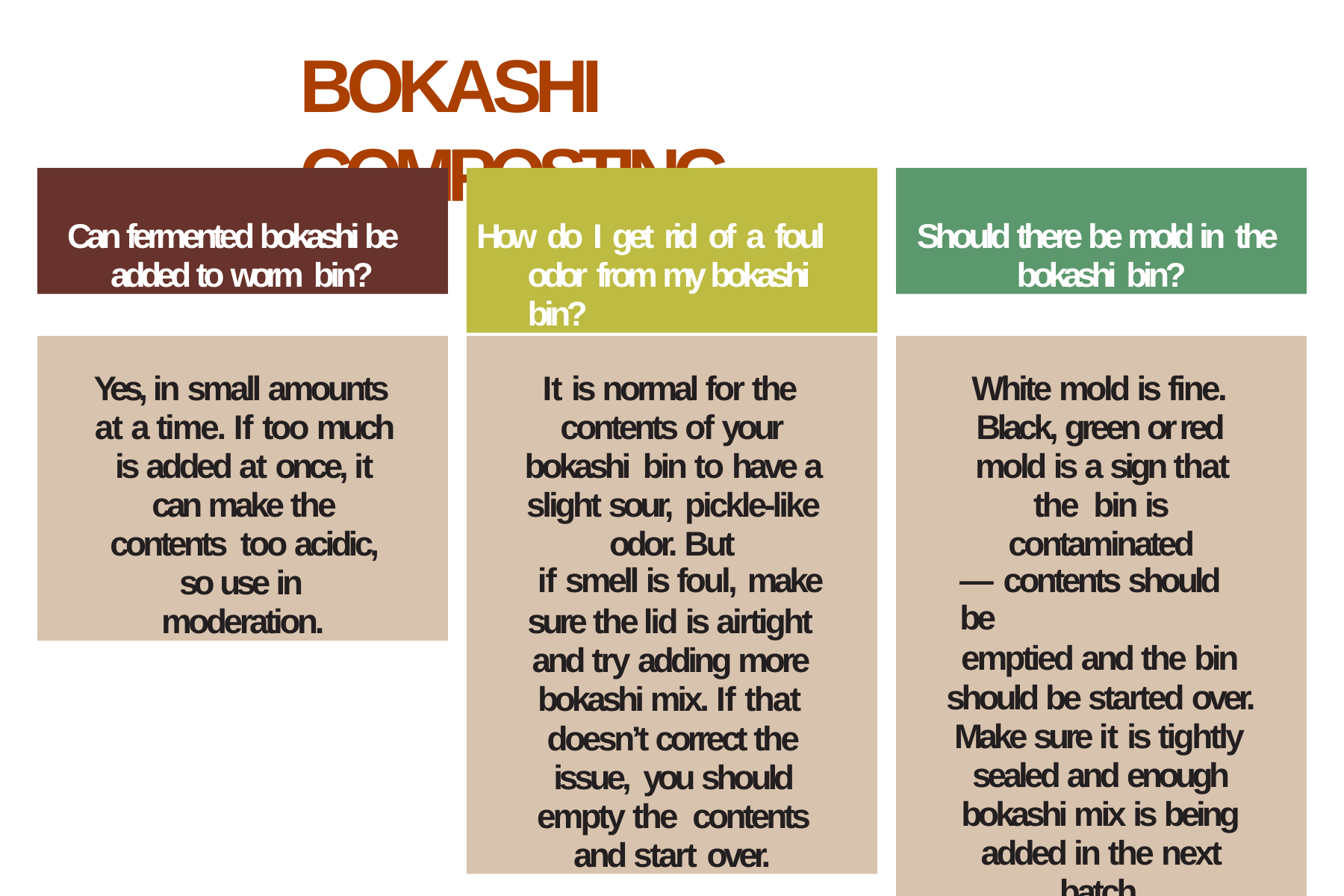

# BOKASHI COMPOSTING

Can fermented bokashi be  added to worm bin?

How do I get rid of a foul odor  from my bokashi bin?

Should there be mold in the  bokashi bin?

Yes, in small amounts  at a time. If too much  is added at once, it  can make the contents  too acidic, so use in  moderation.

It is normal for the  contents of your bokashi  bin to have a slight sour,  pickle-like odor. But
if smell is foul, make
sure the lid is airtight  and try adding more  bokashi mix. If that  doesn’t correct the issue,  you should empty the  contents and start over.

White mold is fine.  Black, green or red  mold is a sign that the  bin is contaminated
— contents should be
emptied and the bin  should be started over.  Make sure it is tightly  sealed and enough  bokashi mix is being  added in the next batch.